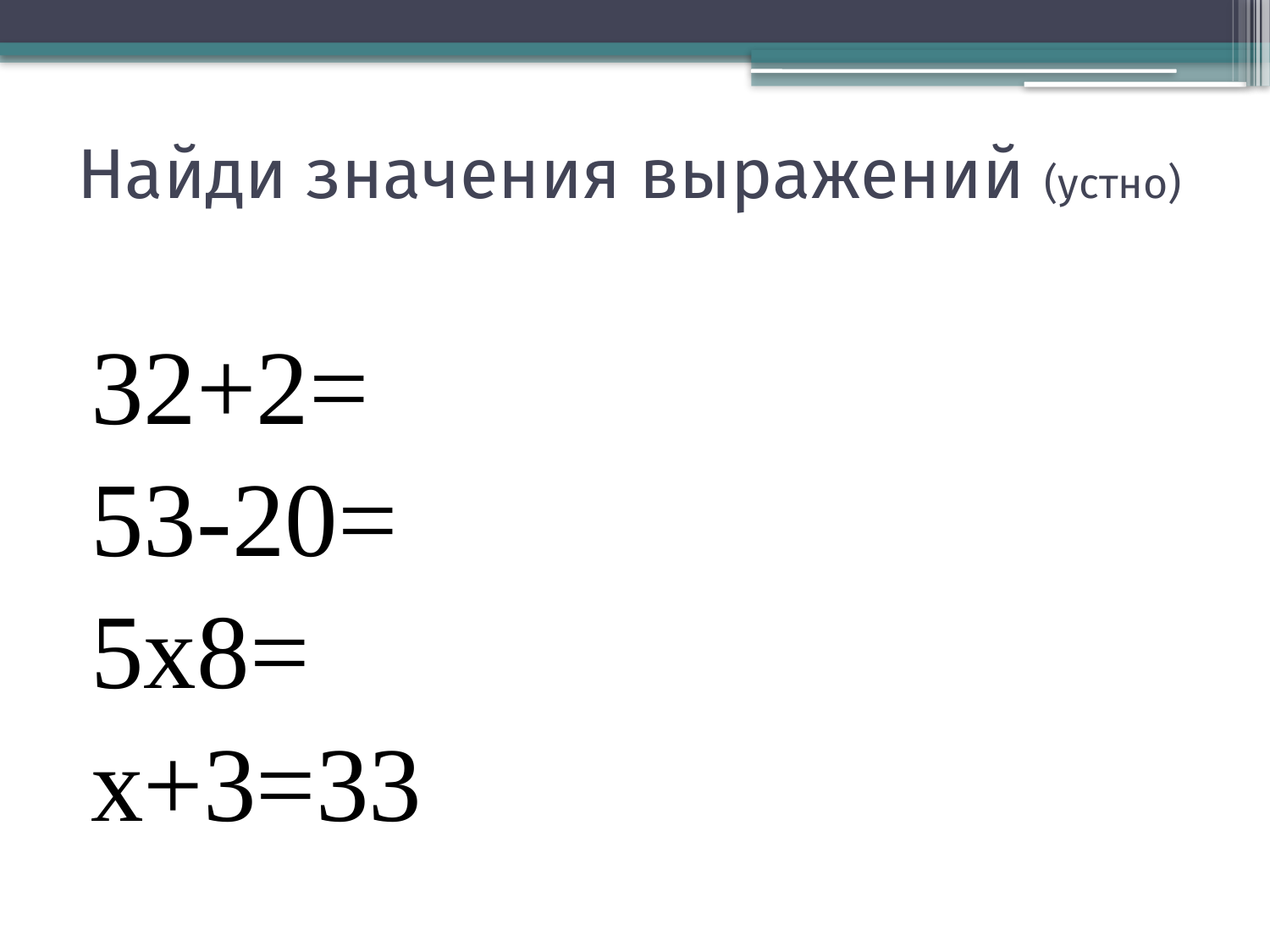

# Найди значения выражений (устно)
32+2=
53-20=
5х8=
х+3=33